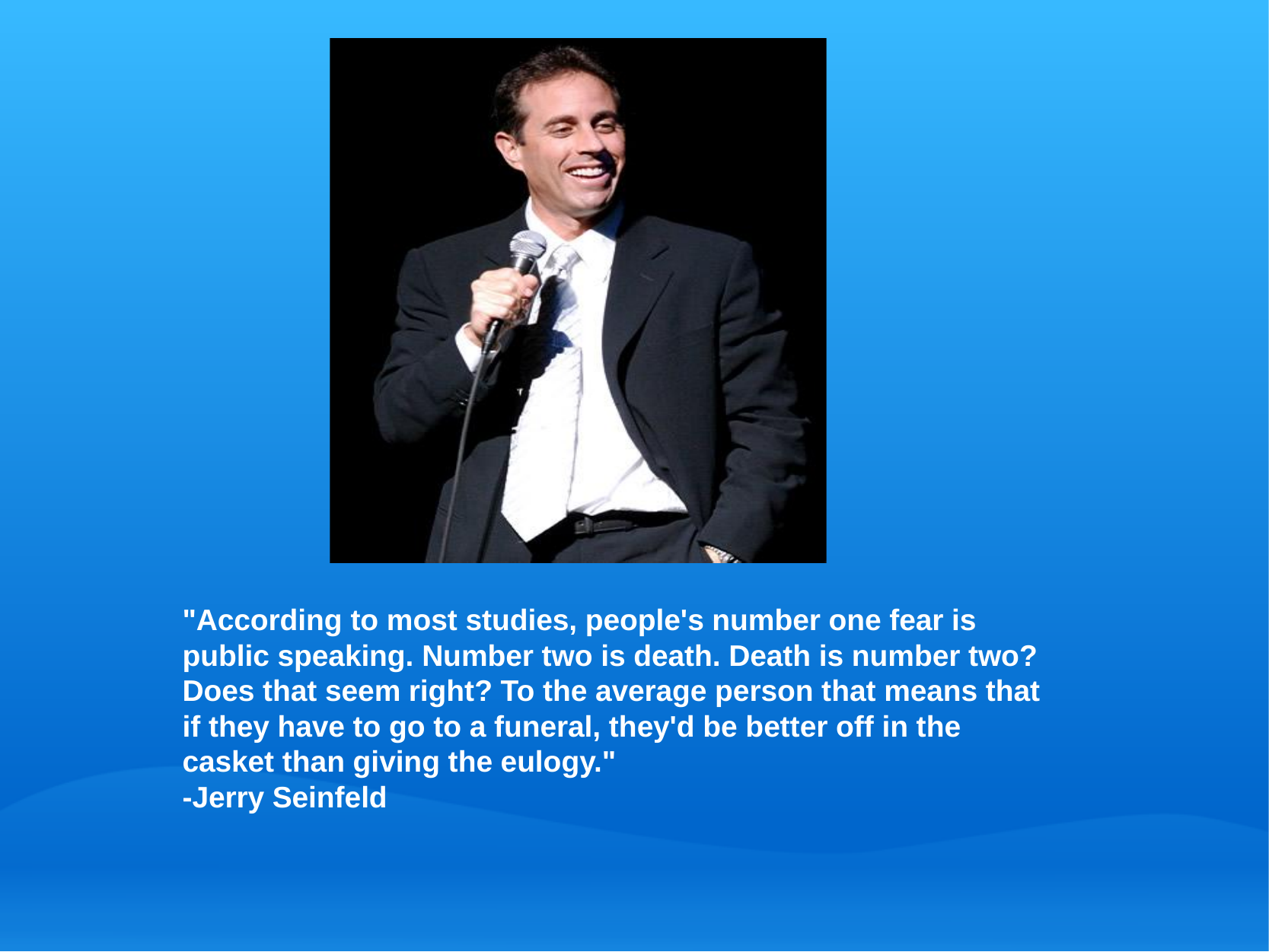

"According to most studies, people's number one fear is public speaking. Number two is death. Death is number two? Does that seem right? To the average person that means that if they have to go to a funeral, they'd be better off in the casket than giving the eulogy."
-Jerry Seinfeld